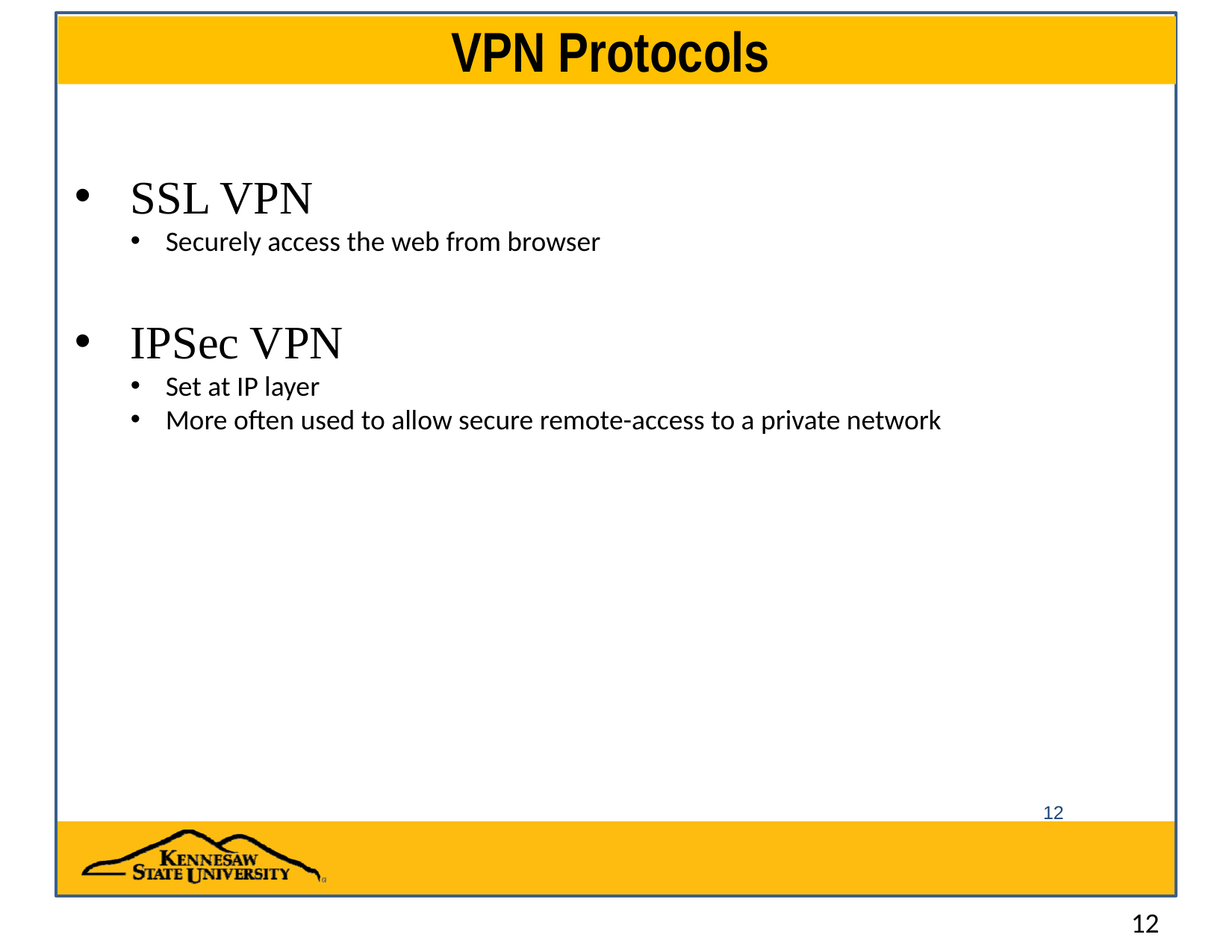

# VPN Protocols
SSL VPN
Securely access the web from browser

IPSec VPN
Set at IP layer
More often used to allow secure remote-access to a private network
12